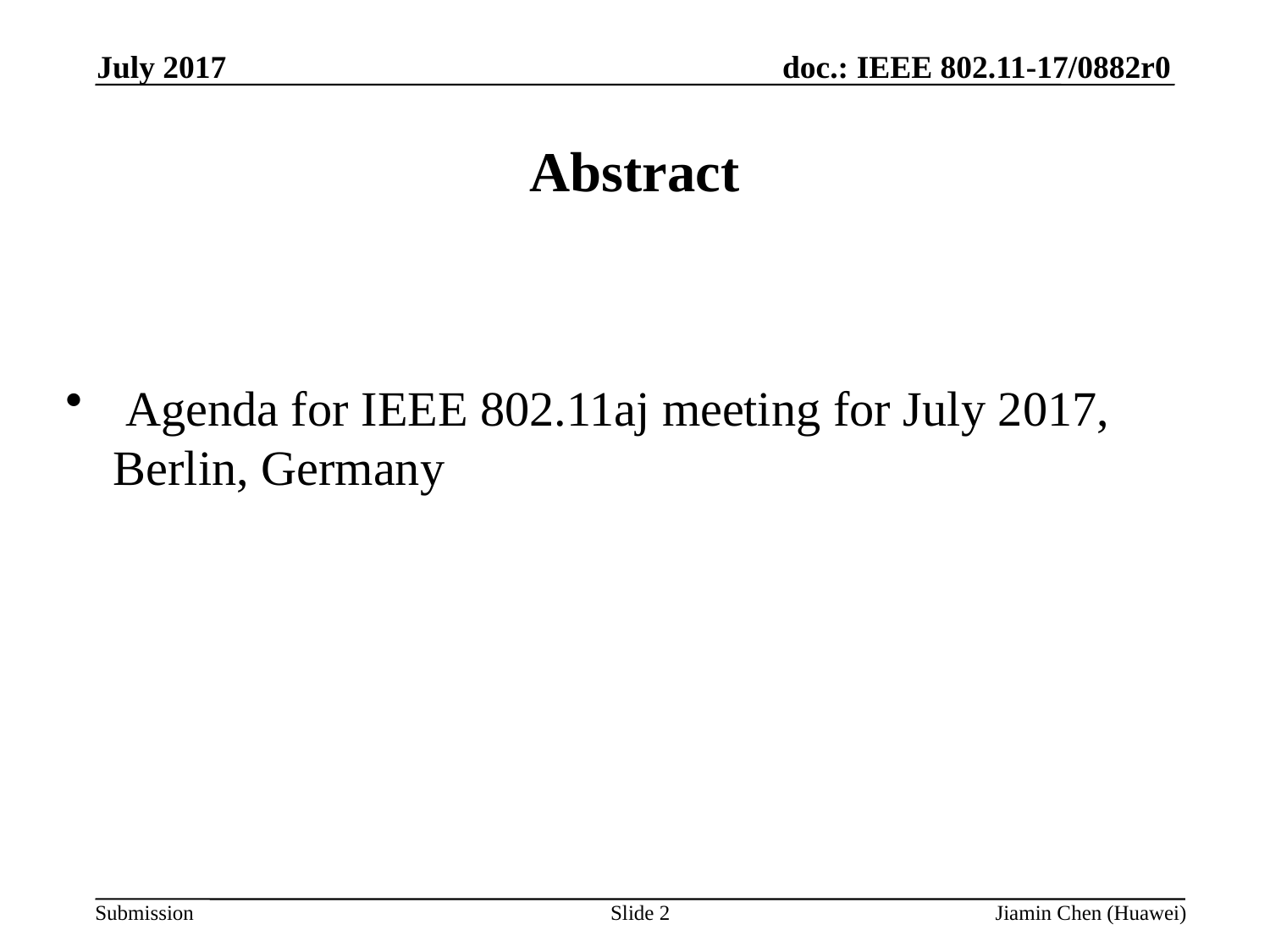

July 2017
Abstract
 Agenda for IEEE 802.11aj meeting for July 2017, Berlin, Germany
Jiamin Chen (Huawei)
Slide 2